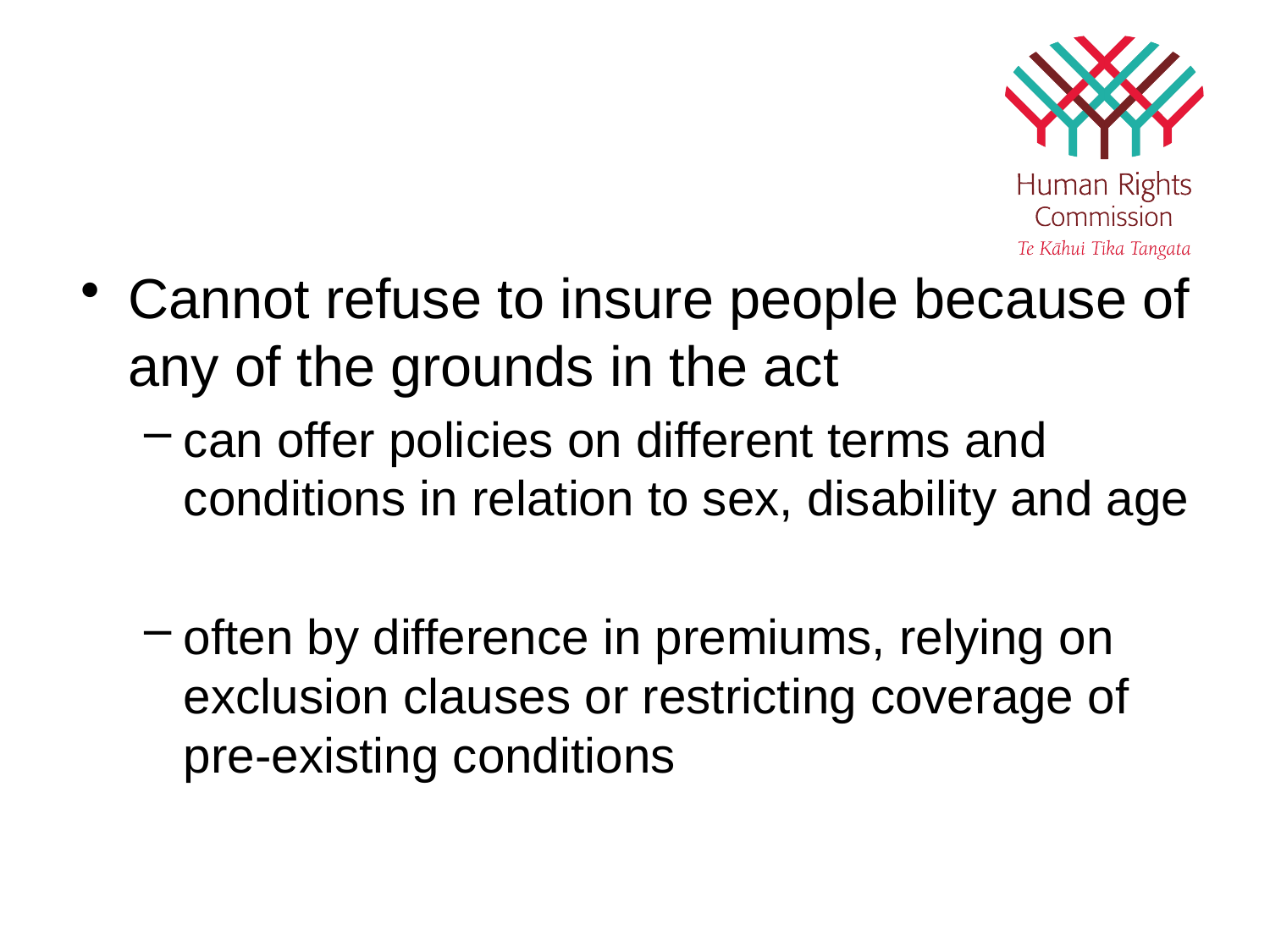

#
Cannot refuse to insure people because of any of the grounds in the act
can offer policies on different terms and conditions in relation to sex, disability and age

often by difference in premiums, relying on exclusion clauses or restricting coverage of pre-existing conditions